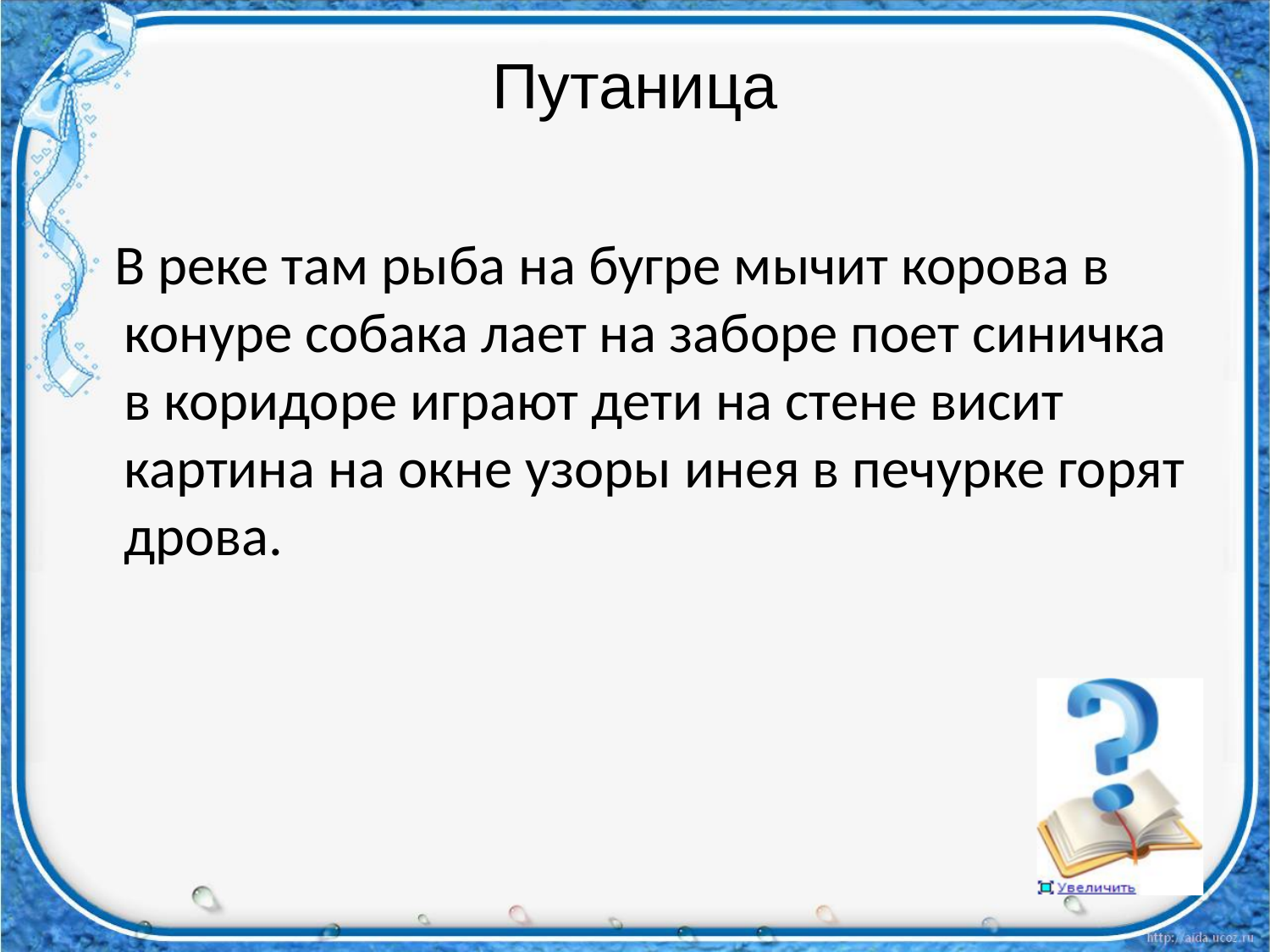

# Путаница
   В реке там рыба на бугре мычит корова в конуре собака лает на заборе поет синичка в коридоре играют дети на стене висит картина на окне узоры инея в печурке горят дрова.